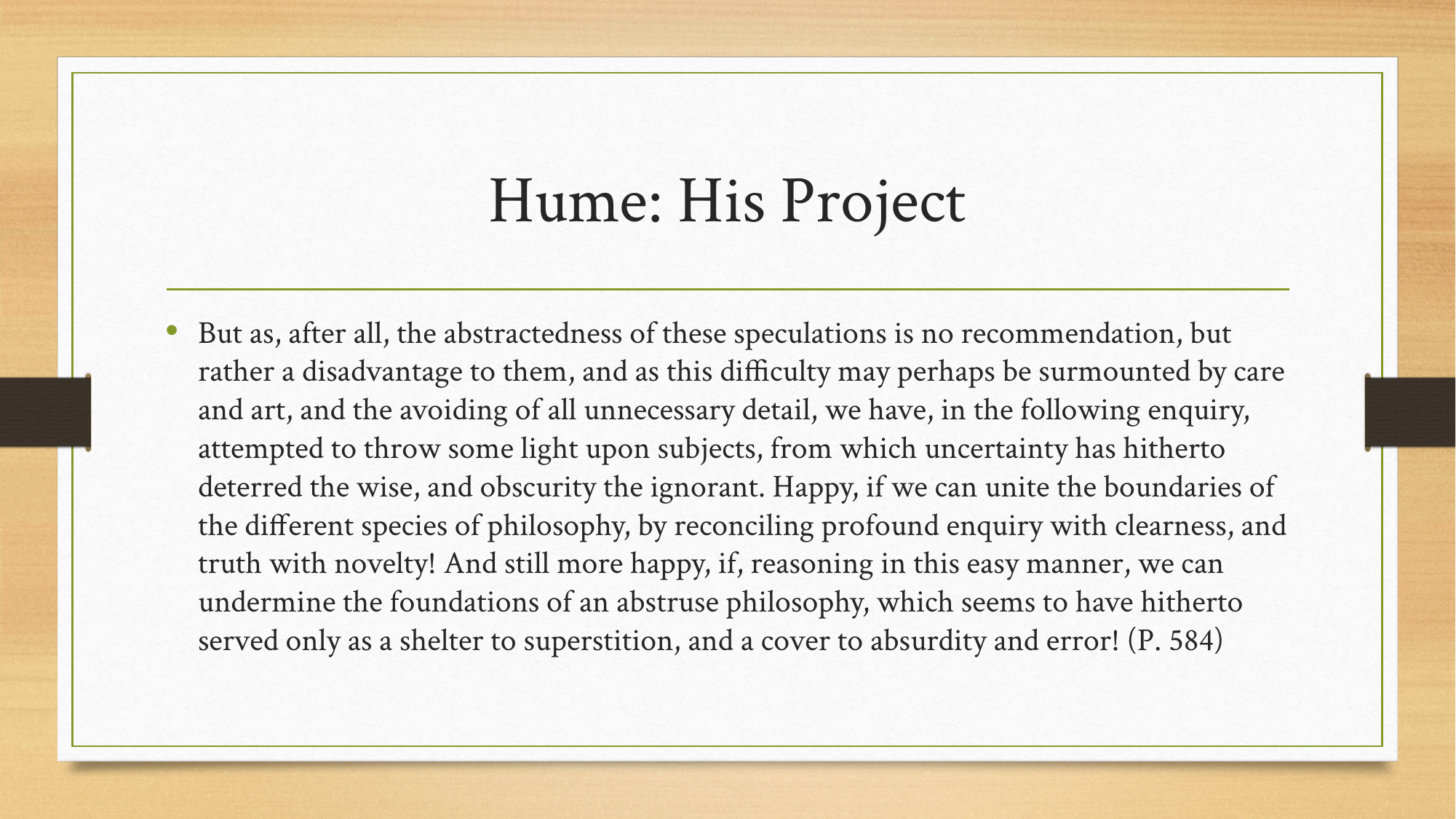

# Hume: His Project
But as, after all, the abstractedness of these speculations is no recommendation, but rather a disadvantage to them, and as this difficulty may perhaps be surmounted by care and art, and the avoiding of all unnecessary detail, we have, in the following enquiry, attempted to throw some light upon subjects, from which uncertainty has hitherto deterred the wise, and obscurity the ignorant. Happy, if we can unite the boundaries of the different species of philosophy, by reconciling profound enquiry with clearness, and truth with novelty! And still more happy, if, reasoning in this easy manner, we can undermine the foundations of an abstruse philosophy, which seems to have hitherto served only as a shelter to superstition, and a cover to absurdity and error! (P. 584)